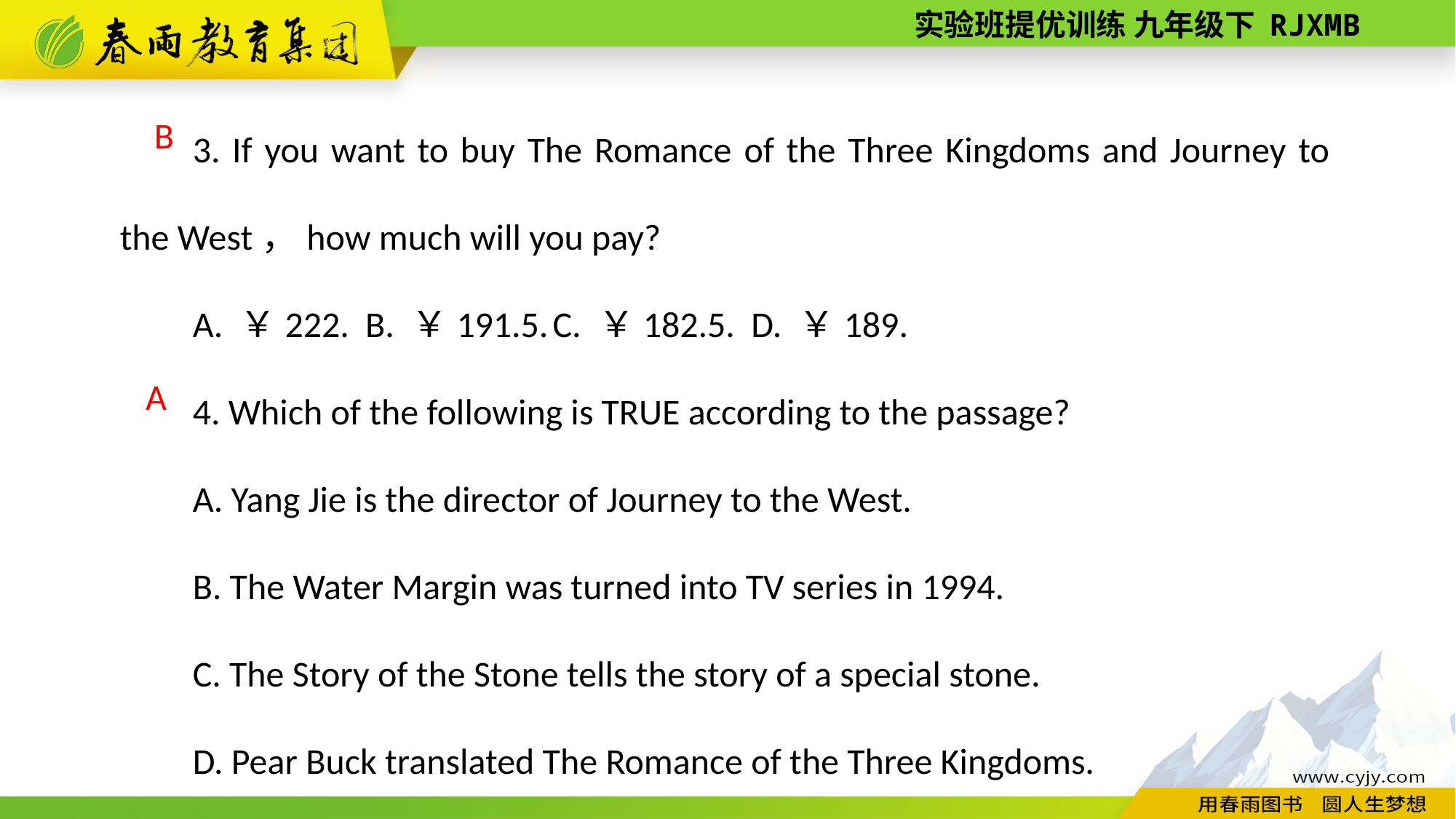

3. If you want to buy The Romance of the Three Kingdoms and Journey to the West，how much will you pay?
A. ￥222.  B. ￥191.5. C. ￥182.5.  D. ￥189.
4. Which of the following is TRUE according to the passage?
A. Yang Jie is the director of Journey to the West.
B. The Water Margin was turned into TV series in 1994.
C. The Story of the Stone tells the story of a special stone.
D. Pear Buck translated The Romance of the Three Kingdoms.
 B
A